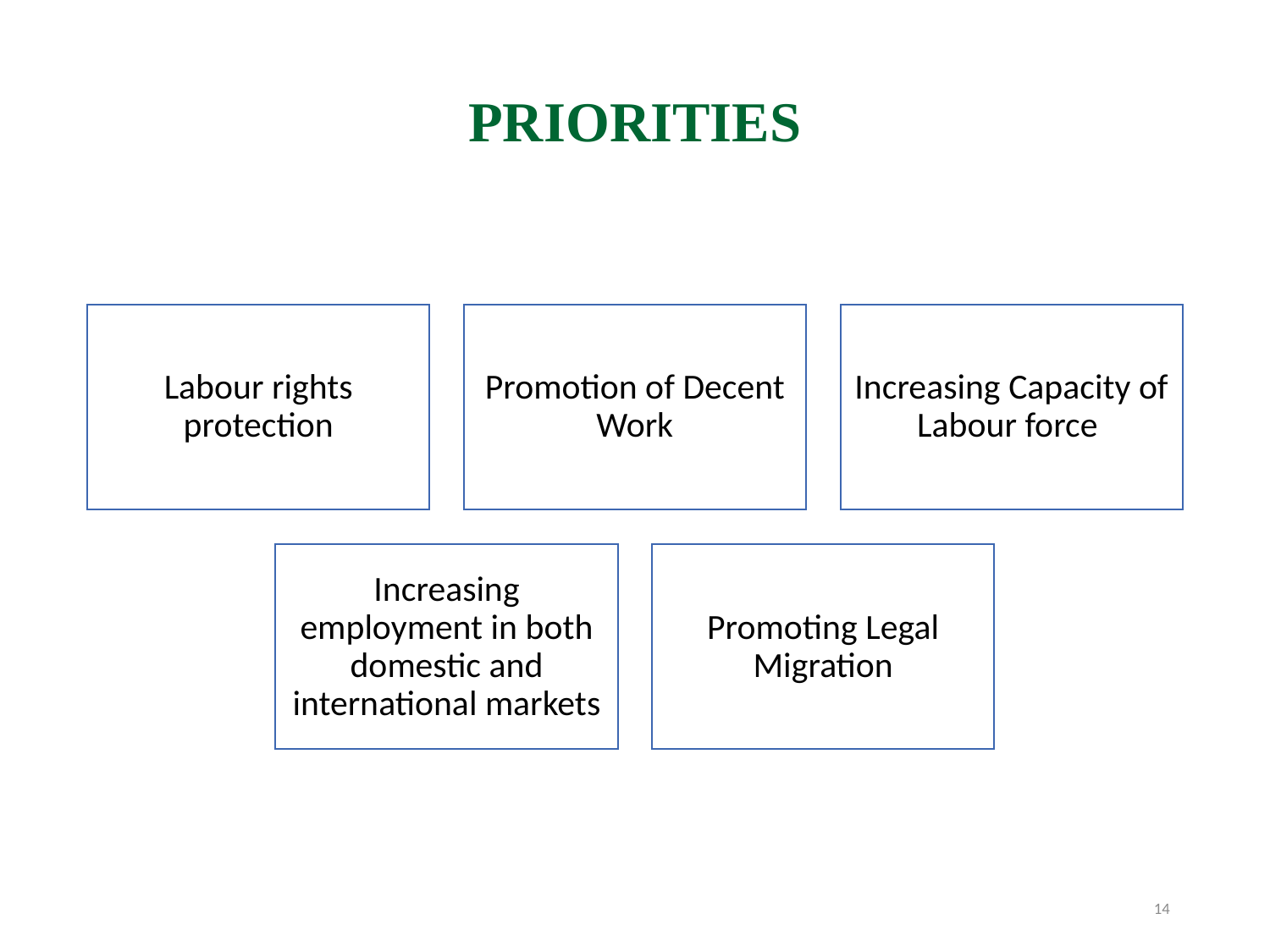

# PRIORITIES
Labour rights protection
Promotion of Decent Work
Increasing Capacity of Labour force
Increasing employment in both domestic and international markets
Promoting Legal Migration
14